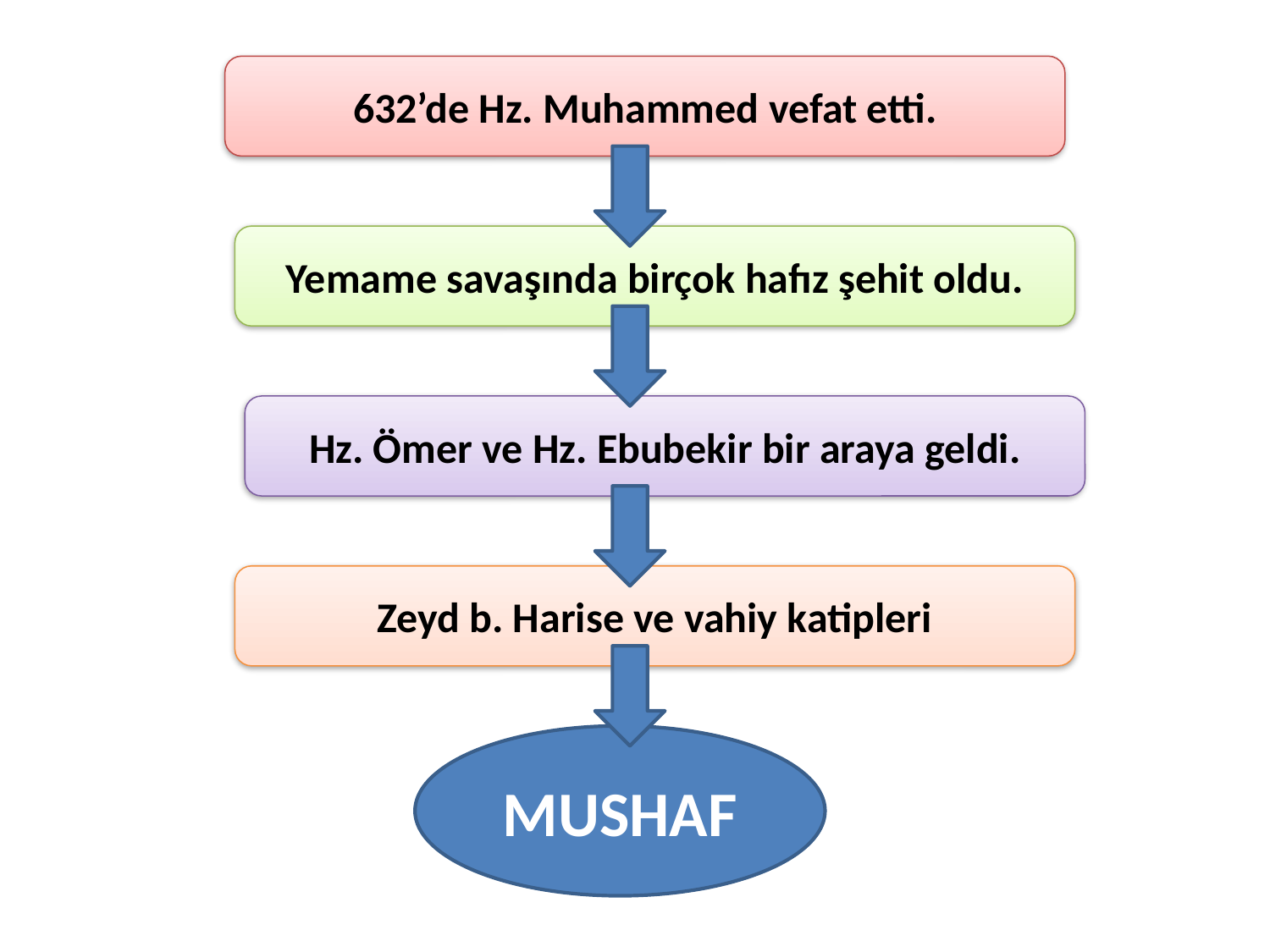

632’de Hz. Muhammed vefat etti.

Yemame savaşında birçok hafız şehit oldu.

Hz. Ömer ve Hz. Ebubekir bir araya geldi.

Zeyd b. Harise ve vahiy katipleri

MUSHAF